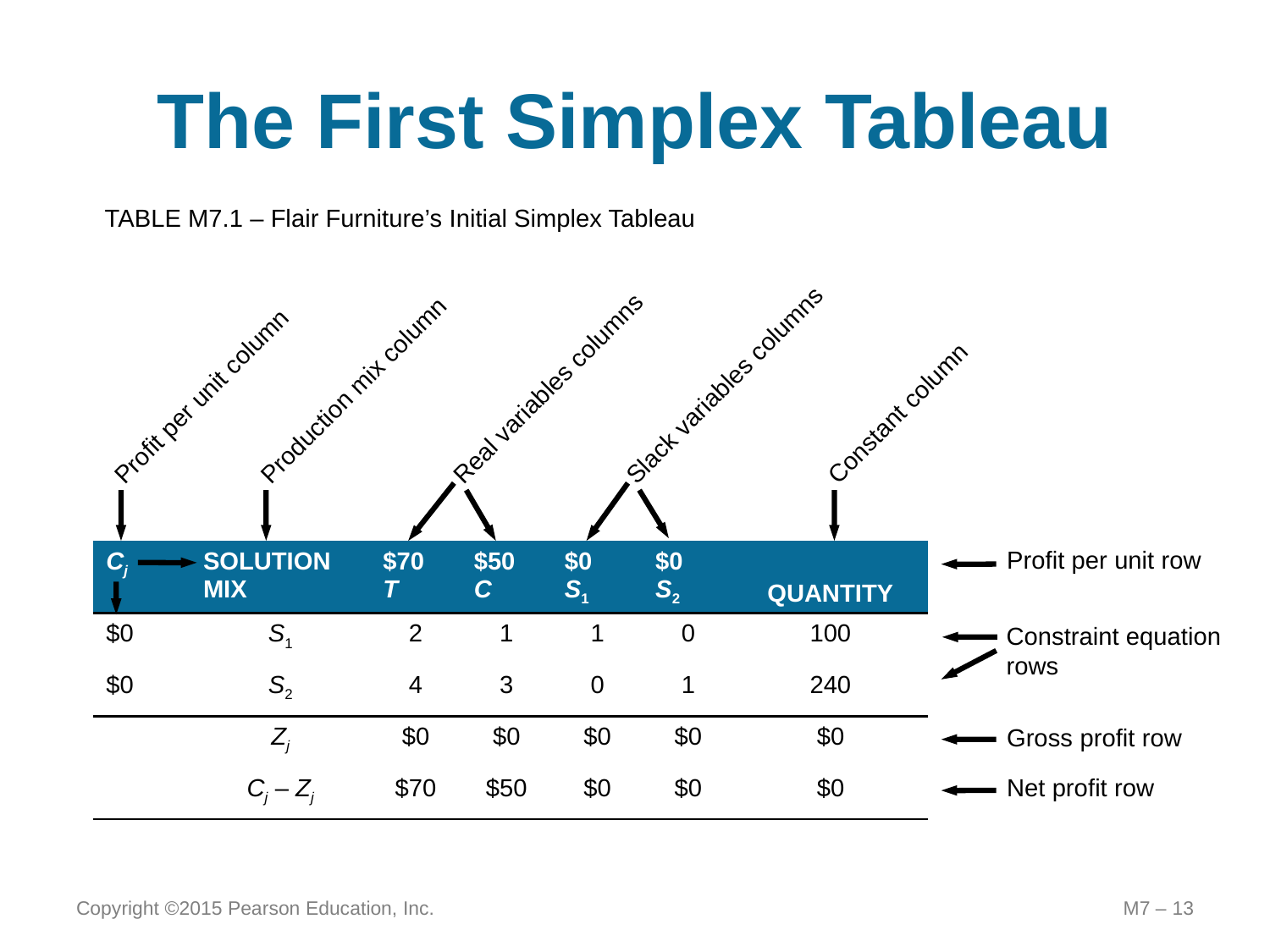

# The First Simplex Tableau
TABLE M7.1 – Flair Furniture’s Initial Simplex Tableau
Slack variables columns
Real variables columns
Production mix column
Profit per unit column
Constant column

Profit per unit row
Constraint equation rows
Gross profit row
Net profit row
| Cj | SOLUTION MIX | $70 T | $50 C | $0 S1 | $0 S2 | QUANTITY |
| --- | --- | --- | --- | --- | --- | --- |
| $0 | S1 | 2 | 1 | 1 | 0 | 100 |
| $0 | S2 | 4 | 3 | 0 | 1 | 240 |
|  | Zj | $0 | $0 | $0 | $0 | $0 |
|  | Cj – Zj | $70 | $50 | $0 | $0 | $0 |

Copyright ©2015 Pearson Education, Inc.
M7 – 13